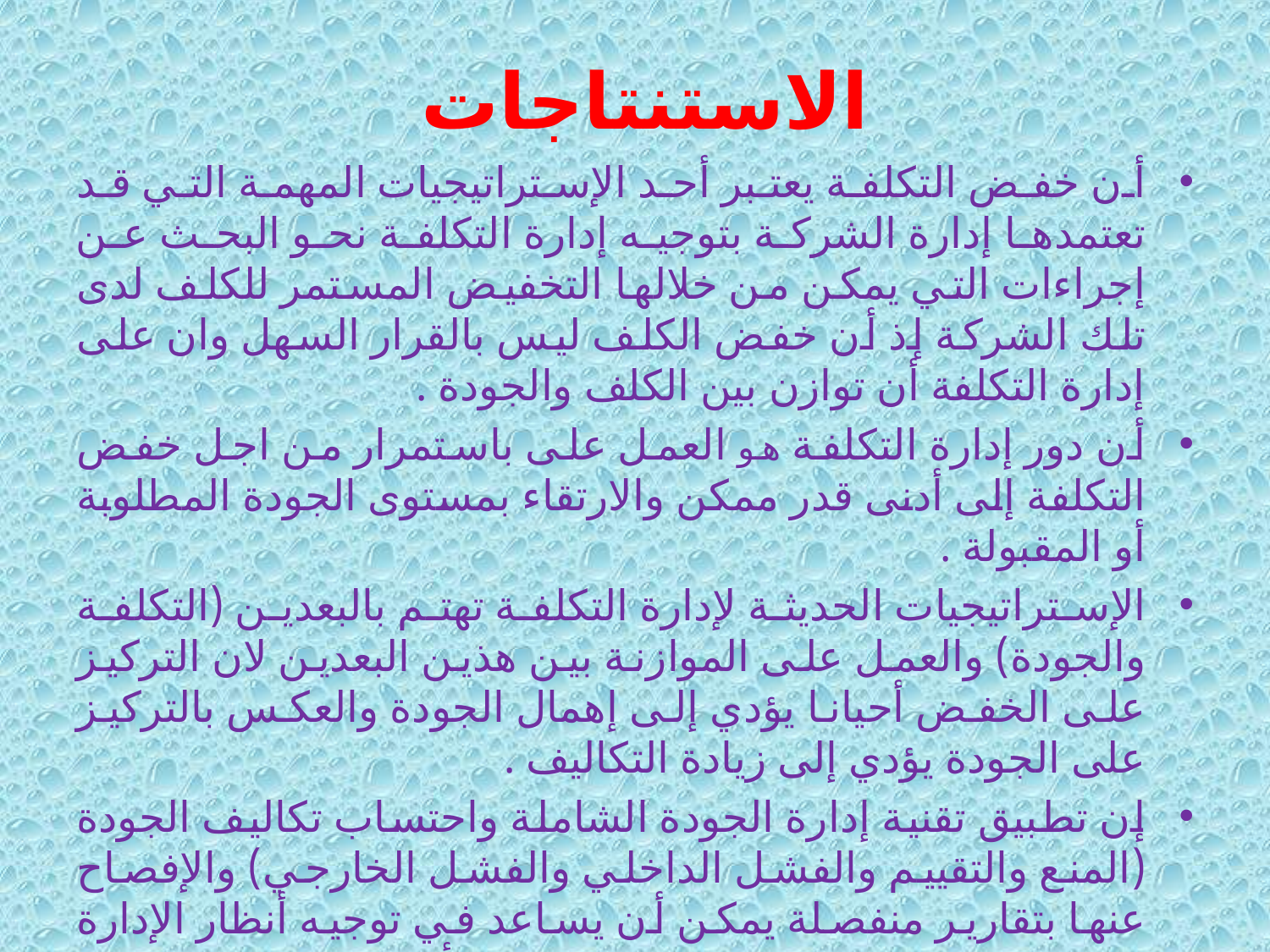

# الاستنتاجات
أن خفض التكلفة يعتبر أحد الإستراتيجيات المهمة التي قد تعتمدها إدارة الشركة بتوجيه إدارة التكلفة نحو البحث عن إجراءات التي يمكن من خلالها التخفيض المستمر للكلف لدى تلك الشركة إذ أن خفض الكلف ليس بالقرار السهل وان على إدارة التكلفة أن توازن بين الكلف والجودة .
أن دور إدارة التكلفة هو العمل على باستمرار من اجل خفض التكلفة إلى أدنى قدر ممكن والارتقاء بمستوى الجودة المطلوبة أو المقبولة .
الإستراتيجيات الحديثة لإدارة التكلفة تهتم بالبعدين (التكلفة والجودة) والعمل على الموازنة بين هذين البعدين لان التركيز على الخفض أحيانا يؤدي إلى إهمال الجودة والعكس بالتركيز على الجودة يؤدي إلى زيادة التكاليف .
إن تطبيق تقنية إدارة الجودة الشاملة واحتساب تكاليف الجودة (المنع والتقييم والفشل الداخلي والفشل الخارجي) والإفصاح عنها بتقارير منفصلة يمكن أن يساعد في توجيه أنظار الإدارة لاتخاذ الإجراءات والقرارات الملائمة من أجل تخفيض التكاليف وتحقيق الميزة التنافسية .